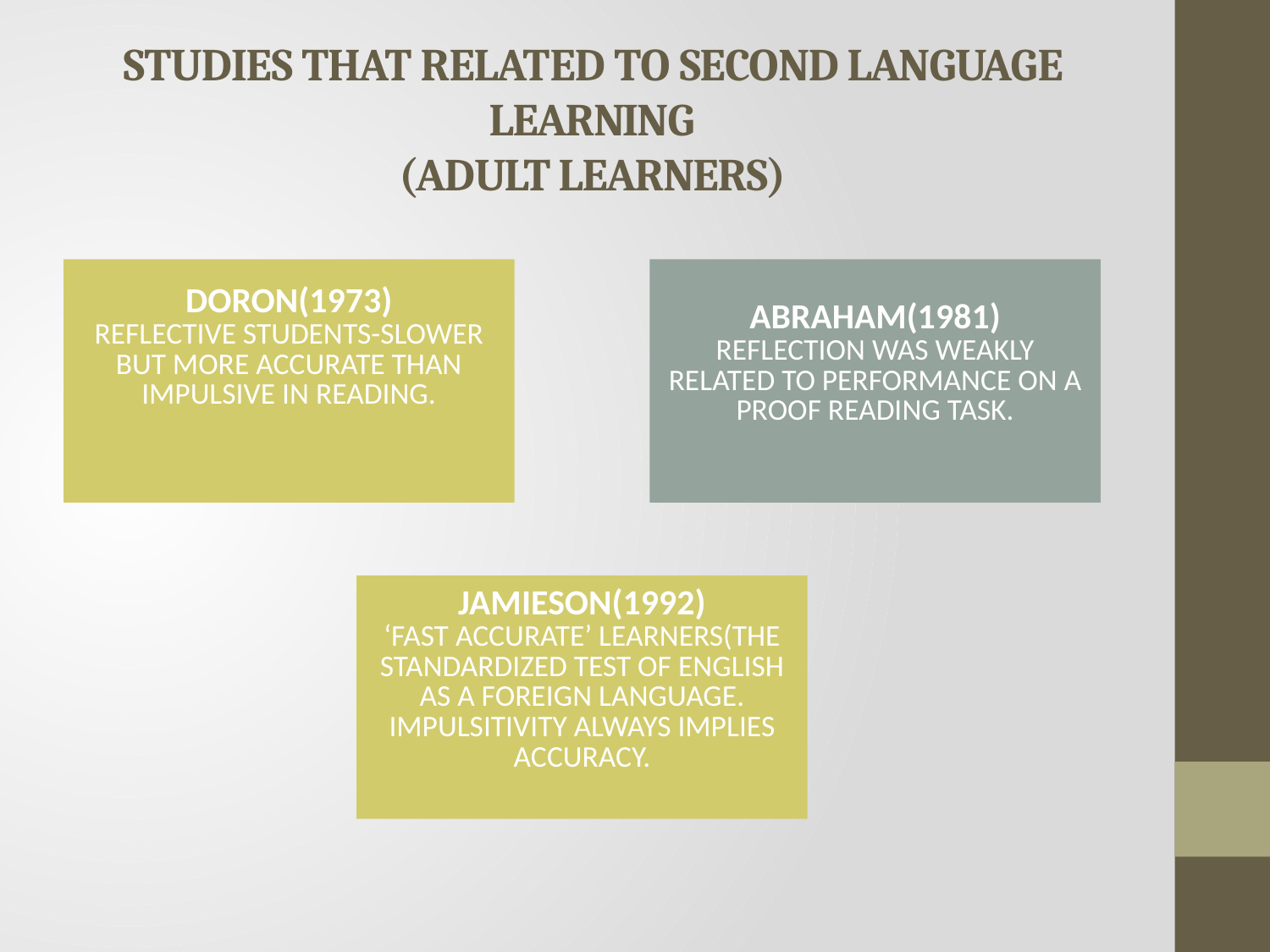

# STUDIES THAT RELATED TO SECOND LANGUAGE LEARNING (ADULT LEARNERS)
DORON(1973)
REFLECTIVE STUDENTS-SLOWER BUT MORE ACCURATE THAN IMPULSIVE IN READING.
ABRAHAM(1981)
REFLECTION WAS WEAKLY RELATED TO PERFORMANCE ON A PROOF READING TASK.
JAMIESON(1992)
‘FAST ACCURATE’ LEARNERS(THE STANDARDIZED TEST OF ENGLISH AS A FOREIGN LANGUAGE.
IMPULSITIVITY ALWAYS IMPLIES ACCURACY.